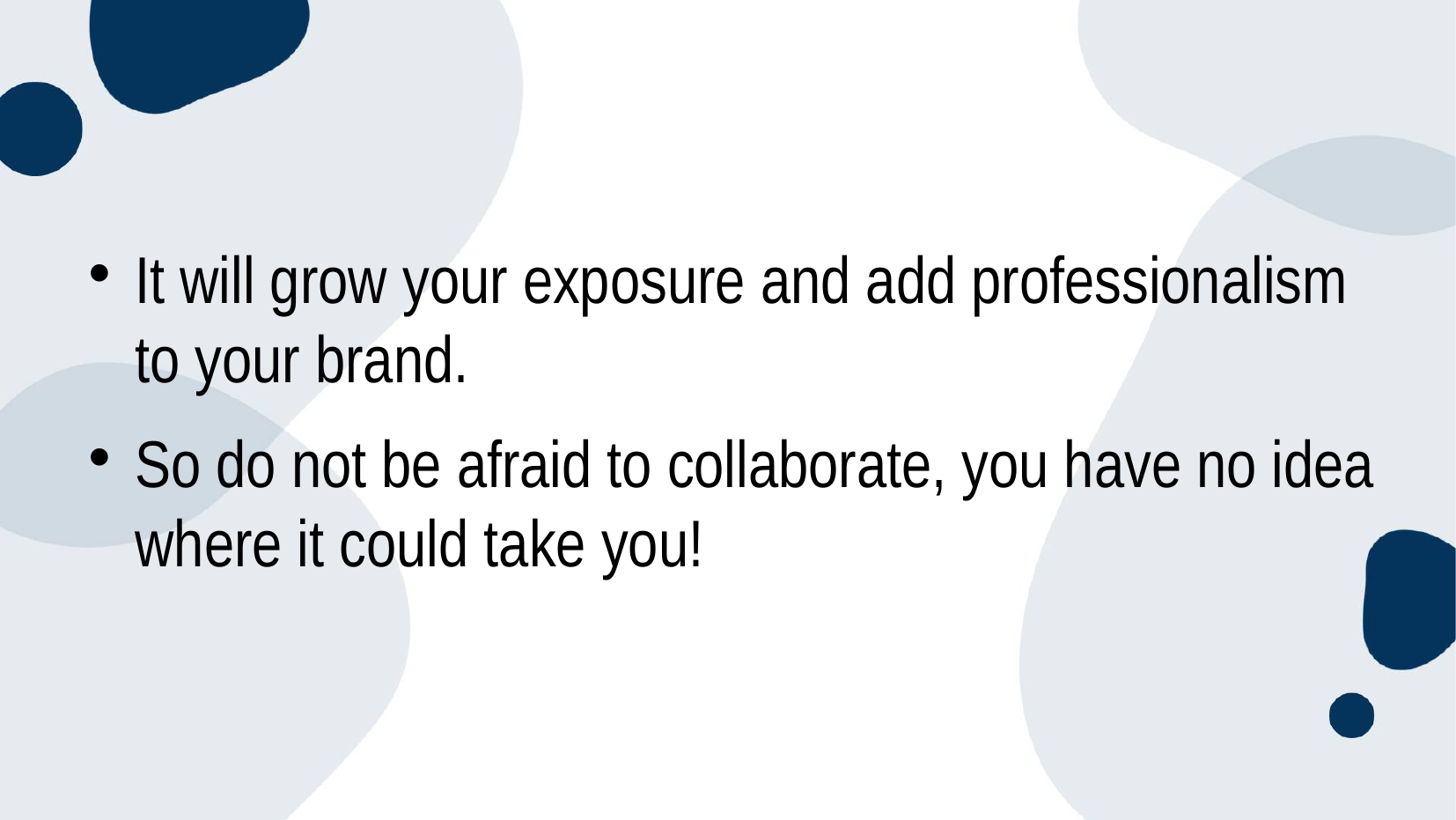

It will grow your exposure and add professionalism to your brand.
So do not be afraid to collaborate, you have no idea where it could take you!